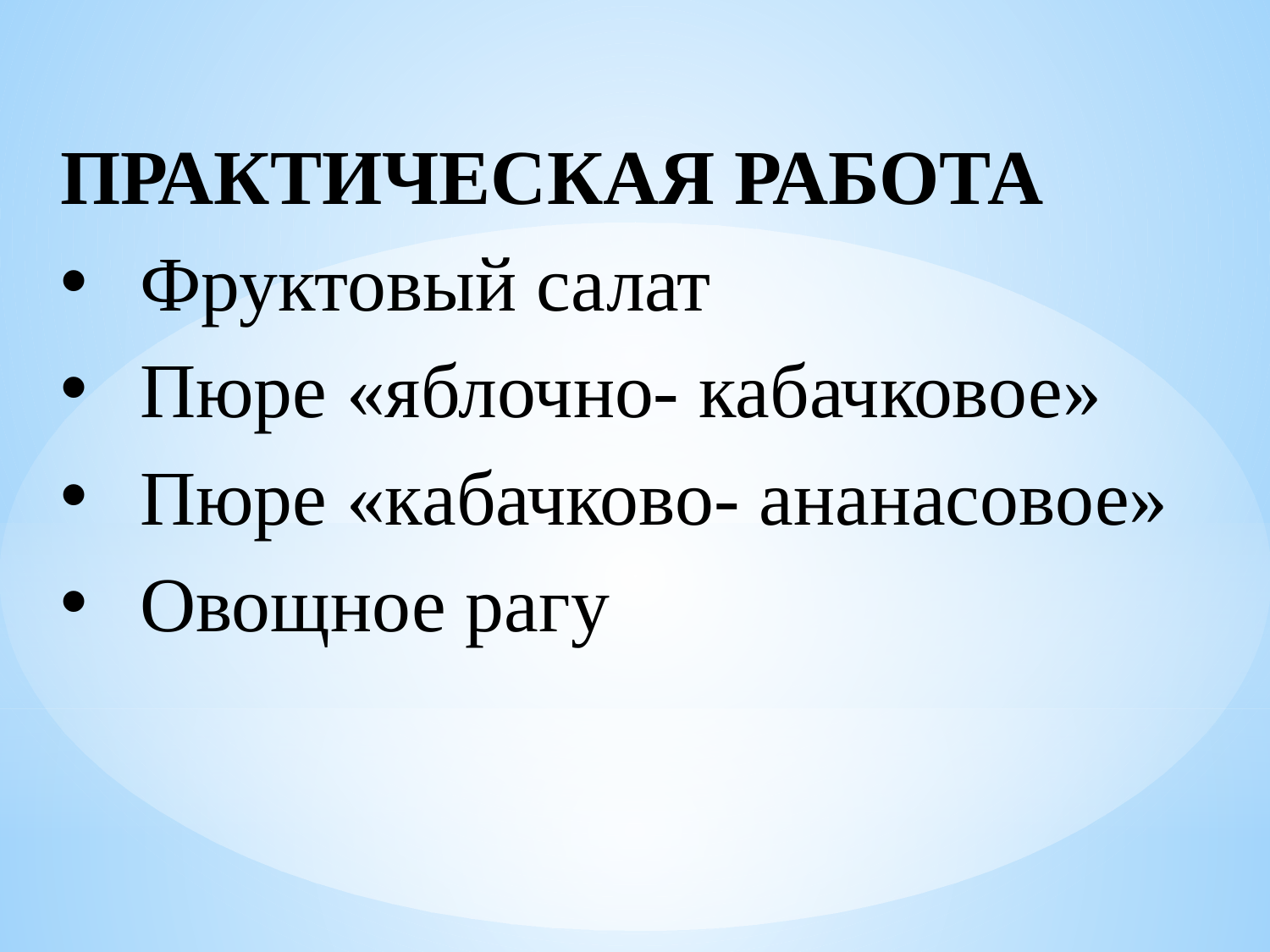

ПРАКТИЧЕСКАЯ РАБОТА
Фруктовый салат
Пюре «яблочно- кабачковое»
Пюре «кабачково- ананасовое»
Овощное рагу